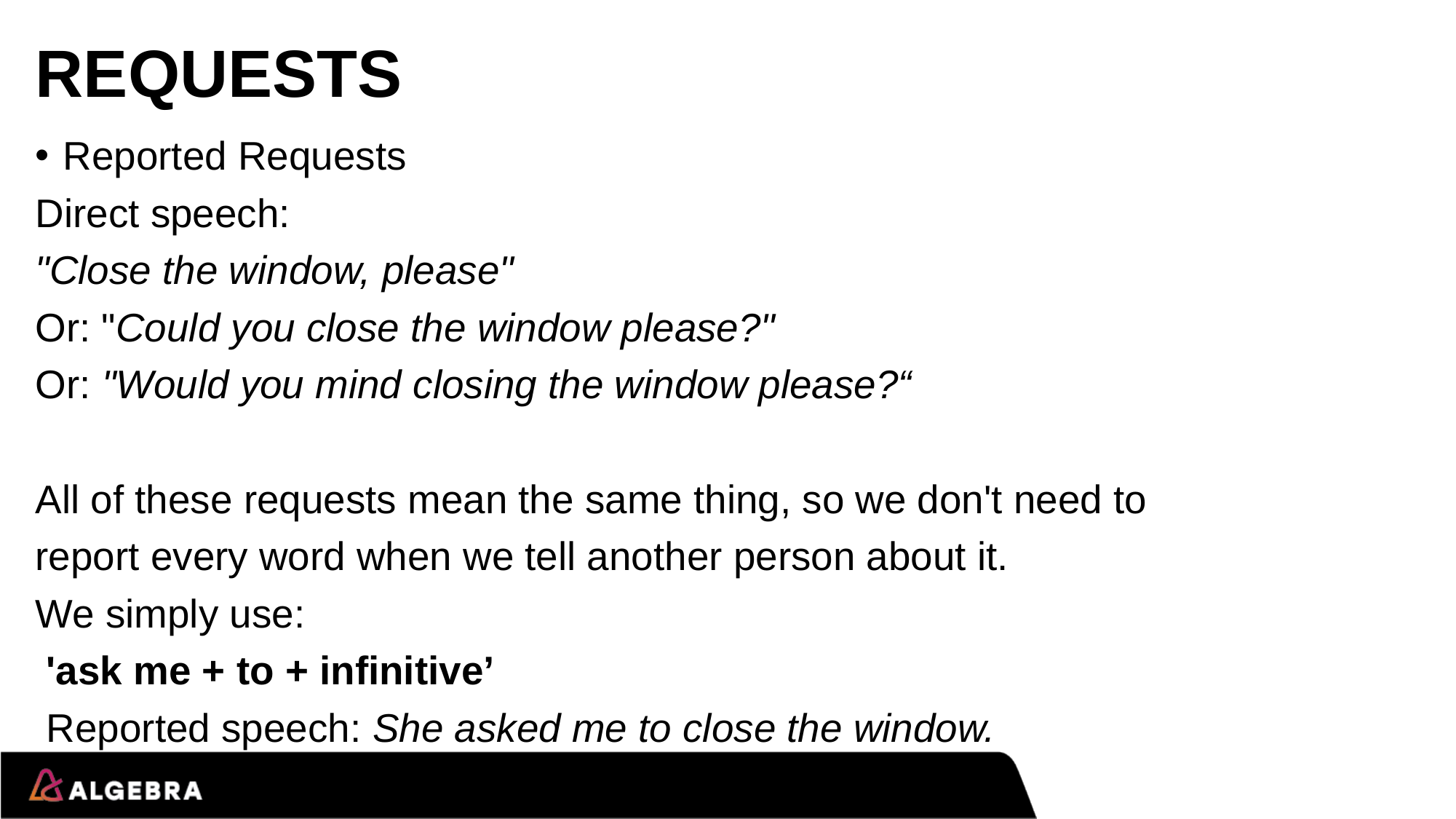

# REQUESTS
Reported Requests
Direct speech:
"Close the window, please"
Or: "Could you close the window please?"
Or: "Would you mind closing the window please?“

All of these requests mean the same thing, so we don't need to
report every word when we tell another person about it.
We simply use:
 'ask me + to + infinitive’
 Reported speech: She asked me to close the window.